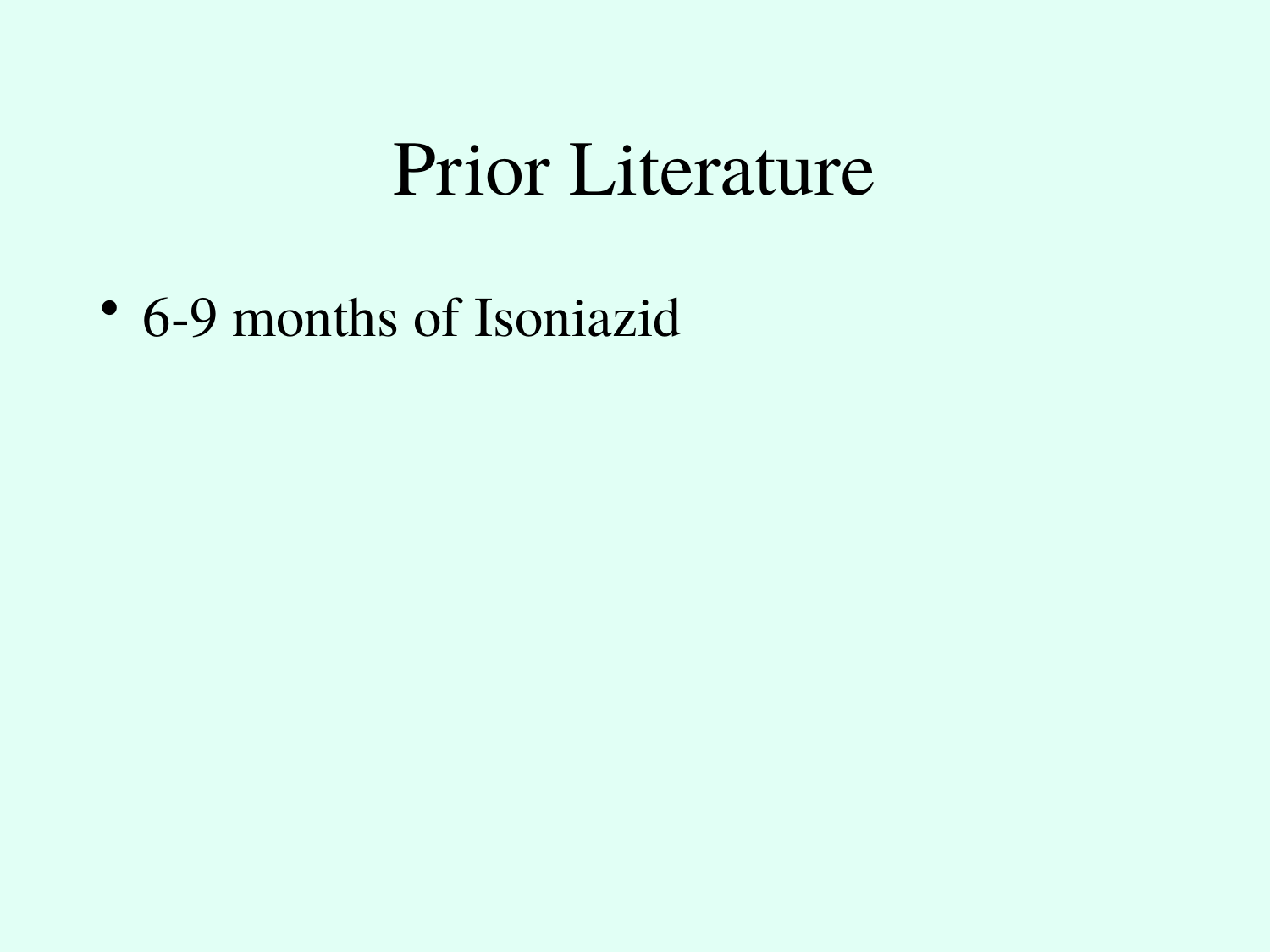

# Prior Literature
6-9 months of Isoniazid